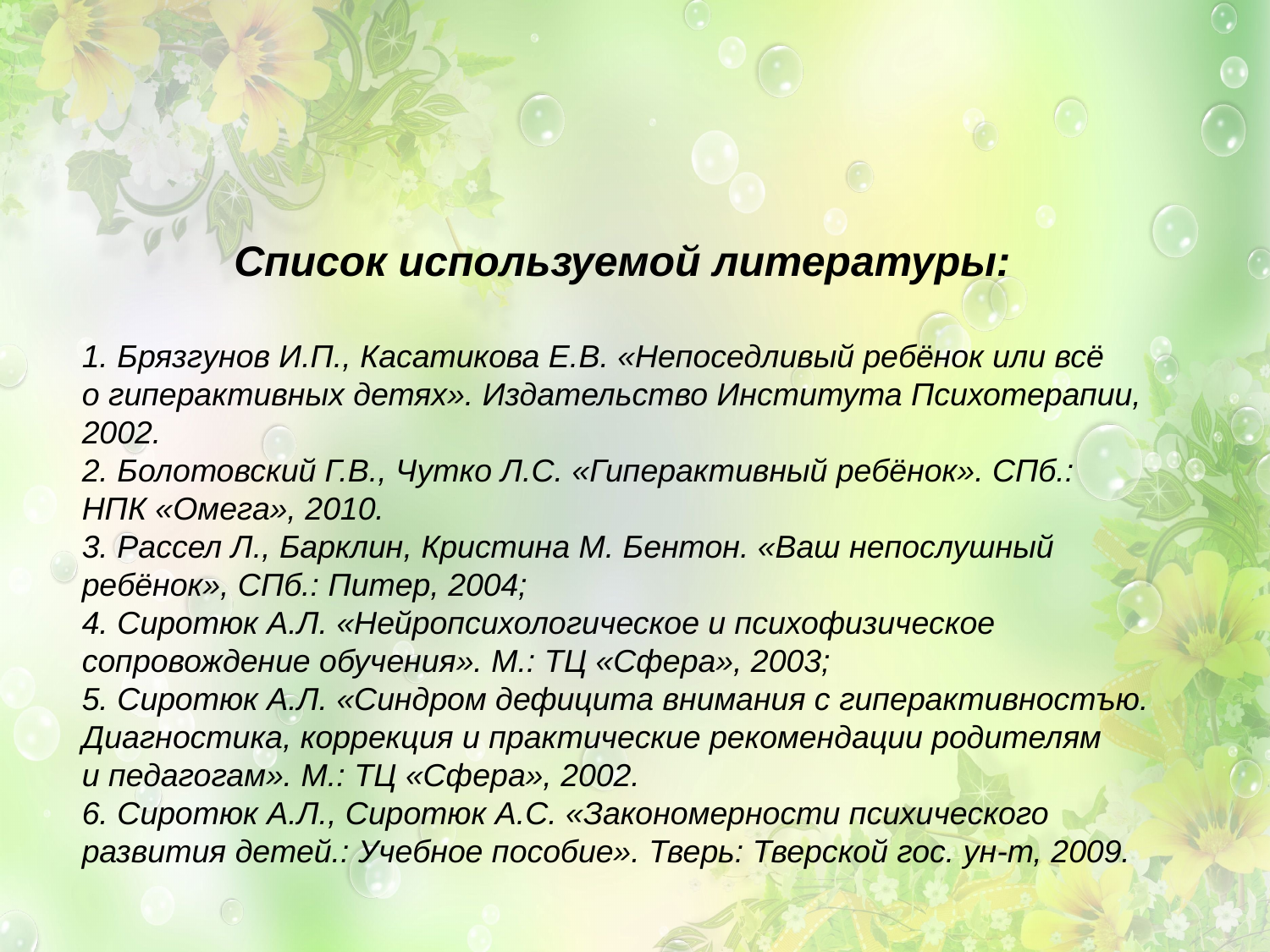

Список используемой литературы:

1. Брязгунов И.П., Касатикова Е.В. «Непоседливый ребёнок или всё
о гиперактивных детях». Издательство Института Психотерапии, 2002.
2. Болотовский Г.В., Чутко Л.С. «Гиперактивный ребёнок». СПб.:
НПК «Омега», 2010.
3. Рассел Л., Барклин, Кристина М. Бентон. «Ваш непослушный ребёнок», СПб.: Питер, 2004;
4. Сиротюк А.Л. «Нейропсихологическое и психофизическое сопровождение обучения». М.: ТЦ «Сфера», 2003;
5. Сиротюк А.Л. «Синдром дефицита внимания с гиперактивностъю. Диагностика, коррекция и практические рекомендации родителям
и педагогам». М.: ТЦ «Сфера», 2002.
6. Сиротюк А.Л., Сиротюк А.С. «Закономерности психического развития детей.: Учебное пособие». Тверь: Тверской гос. ун-т, 2009.